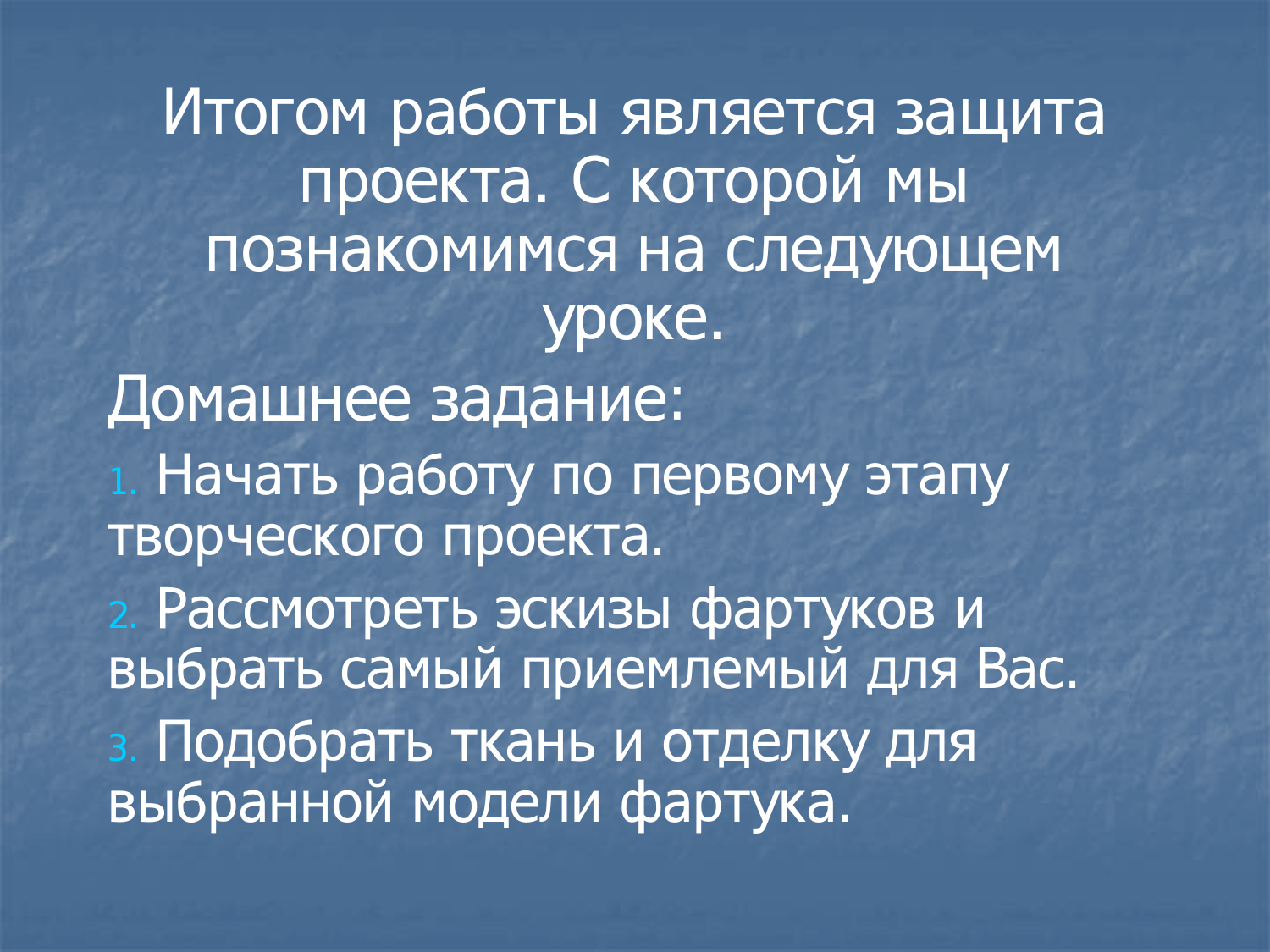

Итогом работы является защита проекта. С которой мы познакомимся на следующем уроке.
Домашнее задание:
 Начать работу по первому этапу творческого проекта.
 Рассмотреть эскизы фартуков и выбрать самый приемлемый для Вас.
 Подобрать ткань и отделку для выбранной модели фартука.